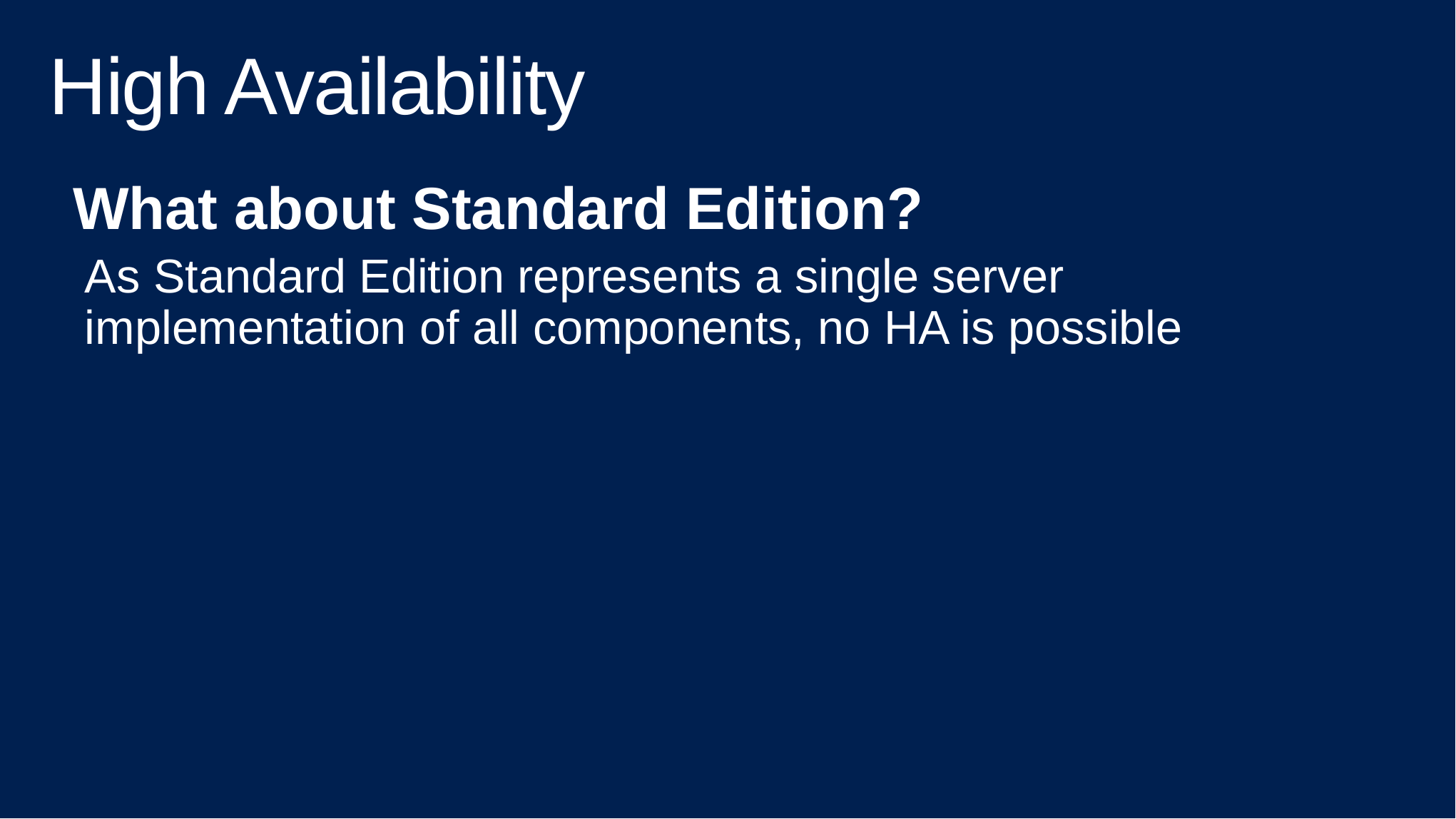

# High Availability
What about Standard Edition?
As Standard Edition represents a single server implementation of all components, no HA is possible